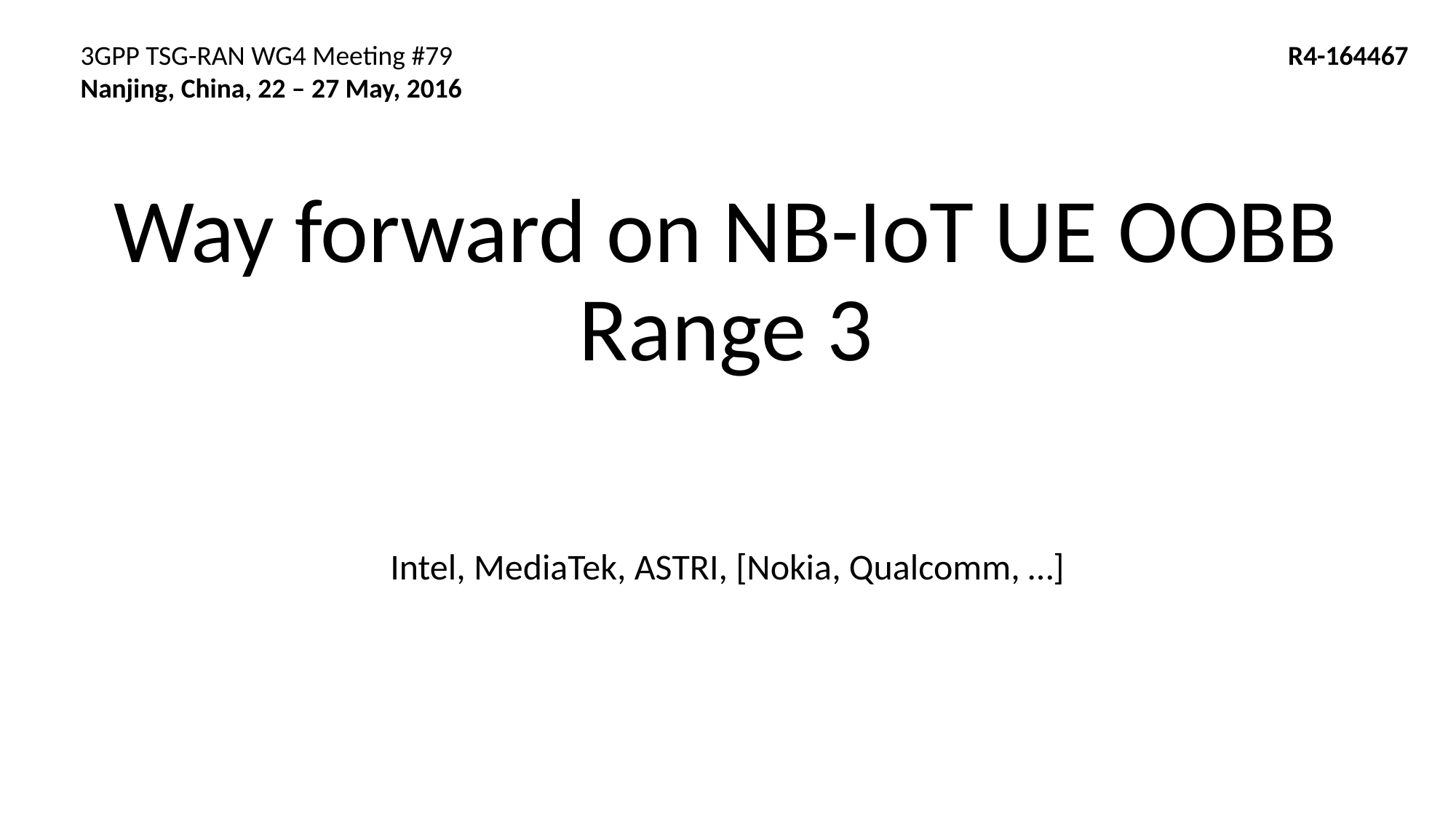

3GPP TSG-RAN WG4 Meeting #79                                                                                                                                       R4-164467
Nanjing, China, 22 – 27 May, 2016
# Way forward on NB-IoT UE OOBB Range 3
Intel, MediaTek, ASTRI, [Nokia, Qualcomm, …]